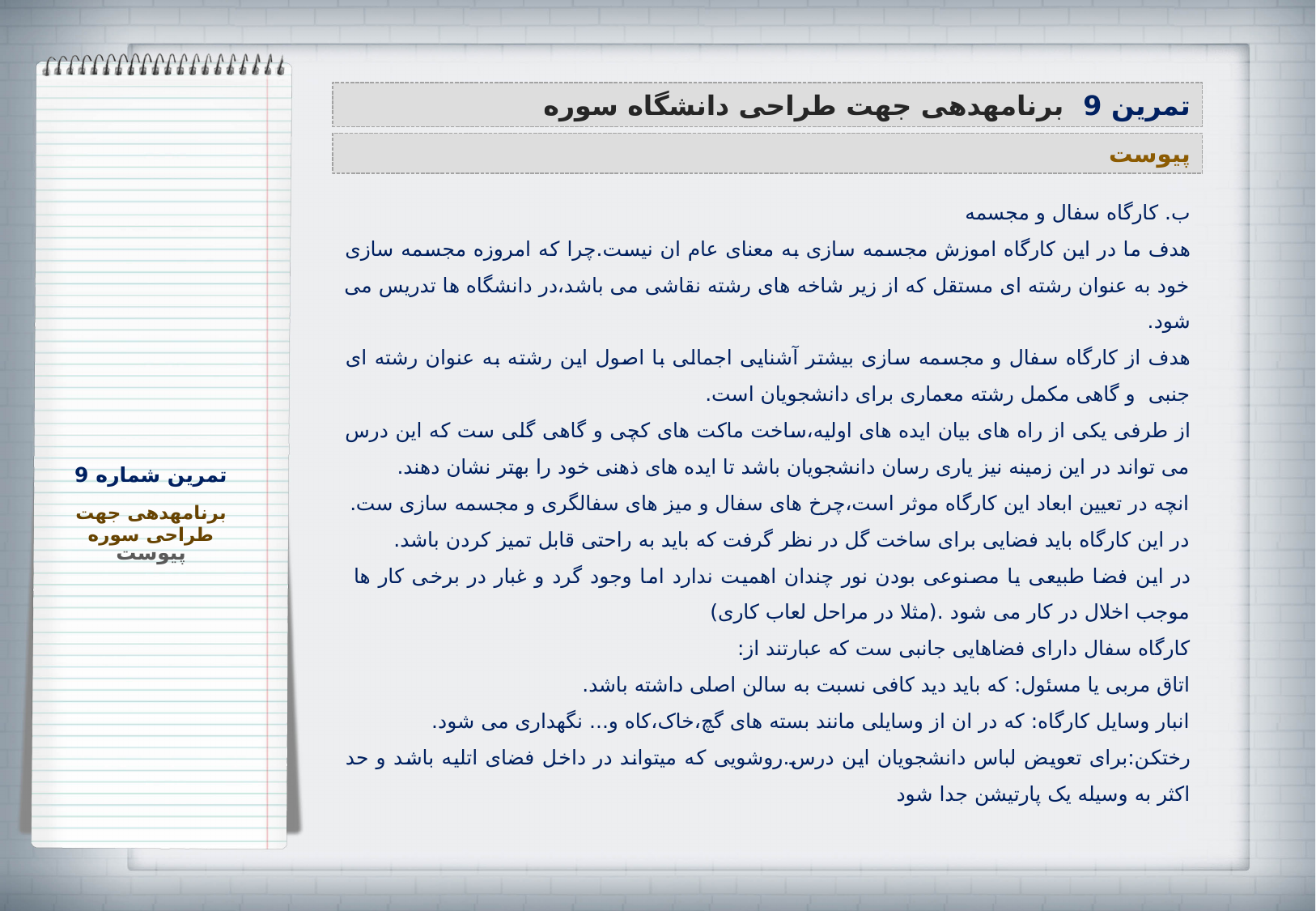

تمرین 9  برنامه‏دهی جهت طراحی دانشگاه سوره
پیوست
ب. کارگاه سفال و مجسمه
هدف ما در این کارگاه اموزش مجسمه سازی به معنای عام ان نیست.چرا که امروزه مجسمه سازی خود به عنوان رشته ای مستقل که از زیر شاخه های رشته نقاشی می باشد،در دانشگاه ها تدریس می شود.
هدف از کارگاه سفال و مجسمه سازی بیشتر آشنایی اجمالی با اصول این رشته به عنوان رشته ای جنبی  و گاهی مکمل رشته معماری برای دانشجویان است.
از طرفی یکی از راه های بیان ایده های اولیه،ساخت ماکت های کچی و گاهی گلی ست که این درس می تواند در این زمینه نیز یاری رسان دانشجویان باشد تا ایده های ذهنی خود را بهتر نشان دهند.
انچه در تعیین ابعاد این کارگاه موثر است،چرخ های سفال و میز های سفالگری و مجسمه سازی ست.
در این کارگاه باید فضایی برای ساخت گل در نظر گرفت که باید به راحتی قابل تمیز کردن باشد.
در این فضا طبیعی یا مصنوعی بودن نور چندان اهمیت ندارد اما وجود گرد و غبار در برخی کار ها  موجب اخلال در کار می شود .(مثلا در مراحل لعاب کاری)
کارگاه سفال دارای فضاهایی جانبی ست که عبارتند از:
اتاق مربی یا مسئول: که باید دید کافی نسبت به سالن اصلی داشته باشد.
انبار وسایل کارگاه: که در ان از وسایلی مانند بسته های گچ،خاک،کاه و... نگهداری می شود.
رختکن:برای تعویض لباس دانشجویان این درس.روشویی که میتواند در داخل فضای اتلیه باشد و حد اکثر به وسیله یک پارتیشن جدا شود
تمرین شماره 9
برنامه‏دهی جهت طراحی سوره
پیوست